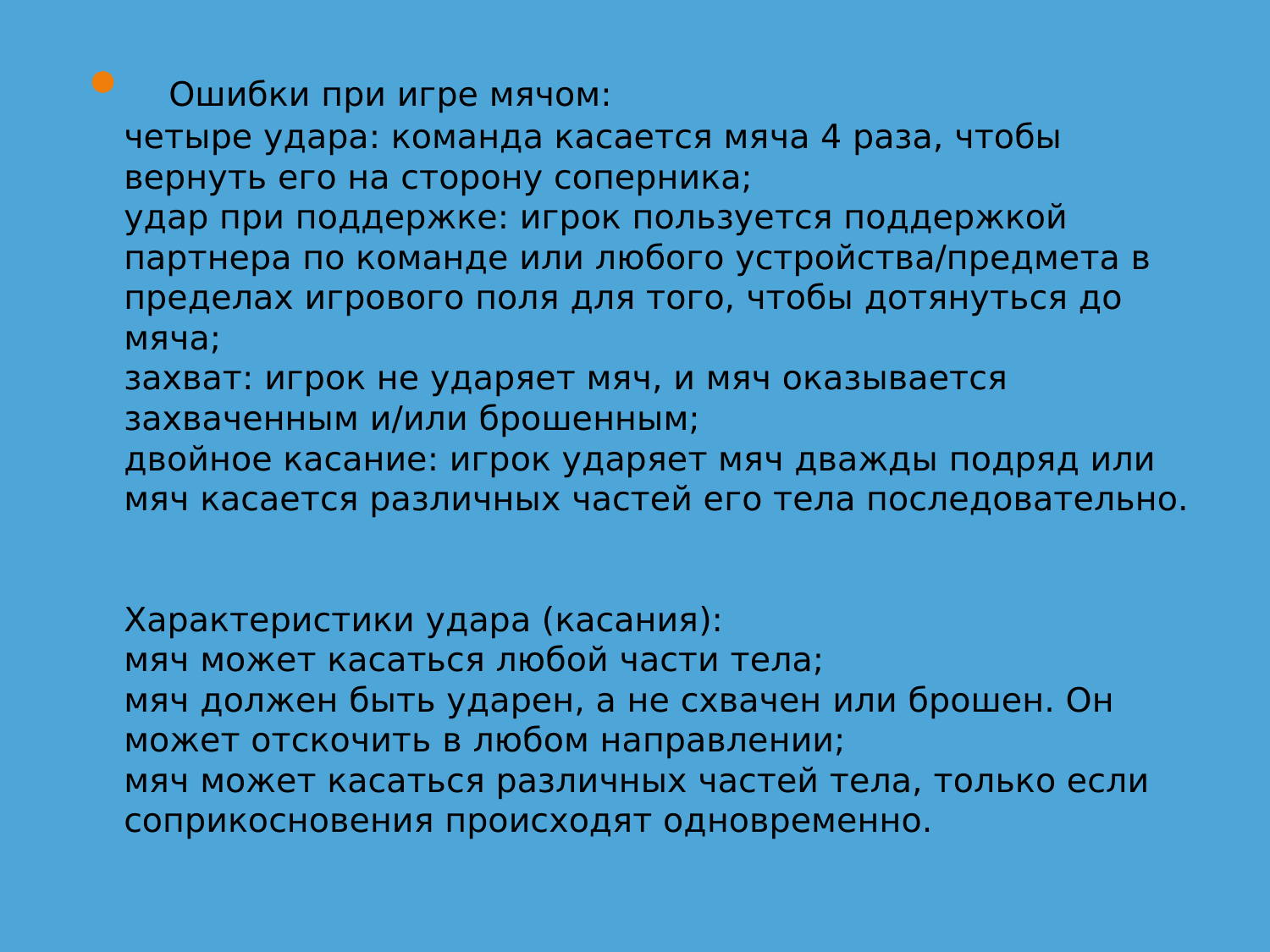

Ошибки при игре мячом:
четыре удара: команда касается мяча 4 раза, чтобы вернуть его на сторону соперника;
удар при поддержке: игрок пользуется поддержкой партнера по команде или любого устройства/предмета в пределах игрового поля для того, чтобы дотянуться до мяча;
захват: игрок не ударяет мяч, и мяч оказывается захваченным и/или брошенным;
двойное касание: игрок ударяет мяч дважды подряд или мяч касается различных частей его тела последовательно.
Характеристики удара (касания):
мяч может касаться любой части тела;
мяч должен быть ударен, а не схвачен или брошен. Он может отскочить в любом направлении;
мяч может касаться различных частей тела, только если соприкосновения происходят одновременно.